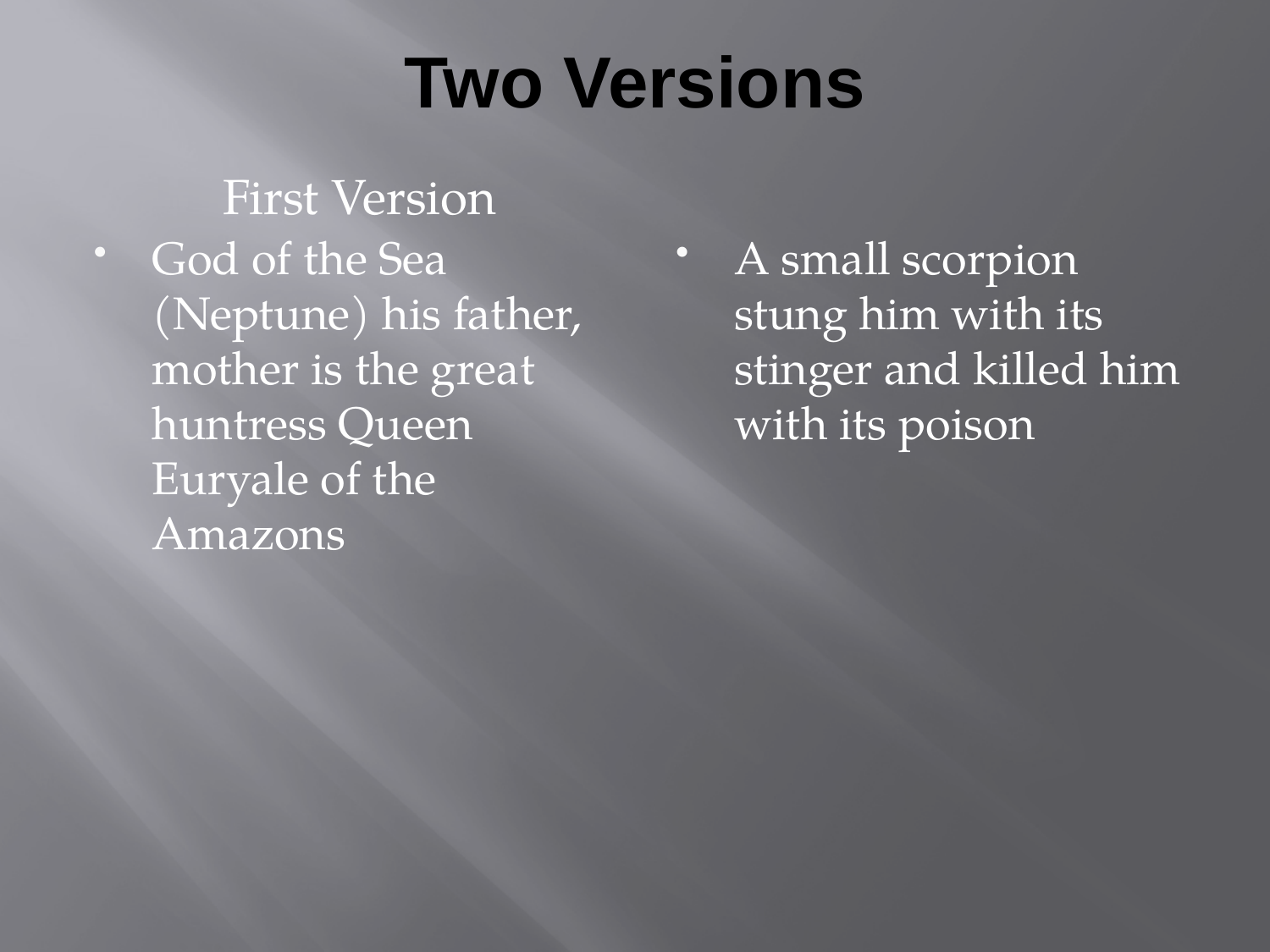

# Two Versions
First Version
God of the Sea (Neptune) his father, mother is the great huntress Queen Euryale of the Amazons
A small scorpion stung him with its stinger and killed him with its poison